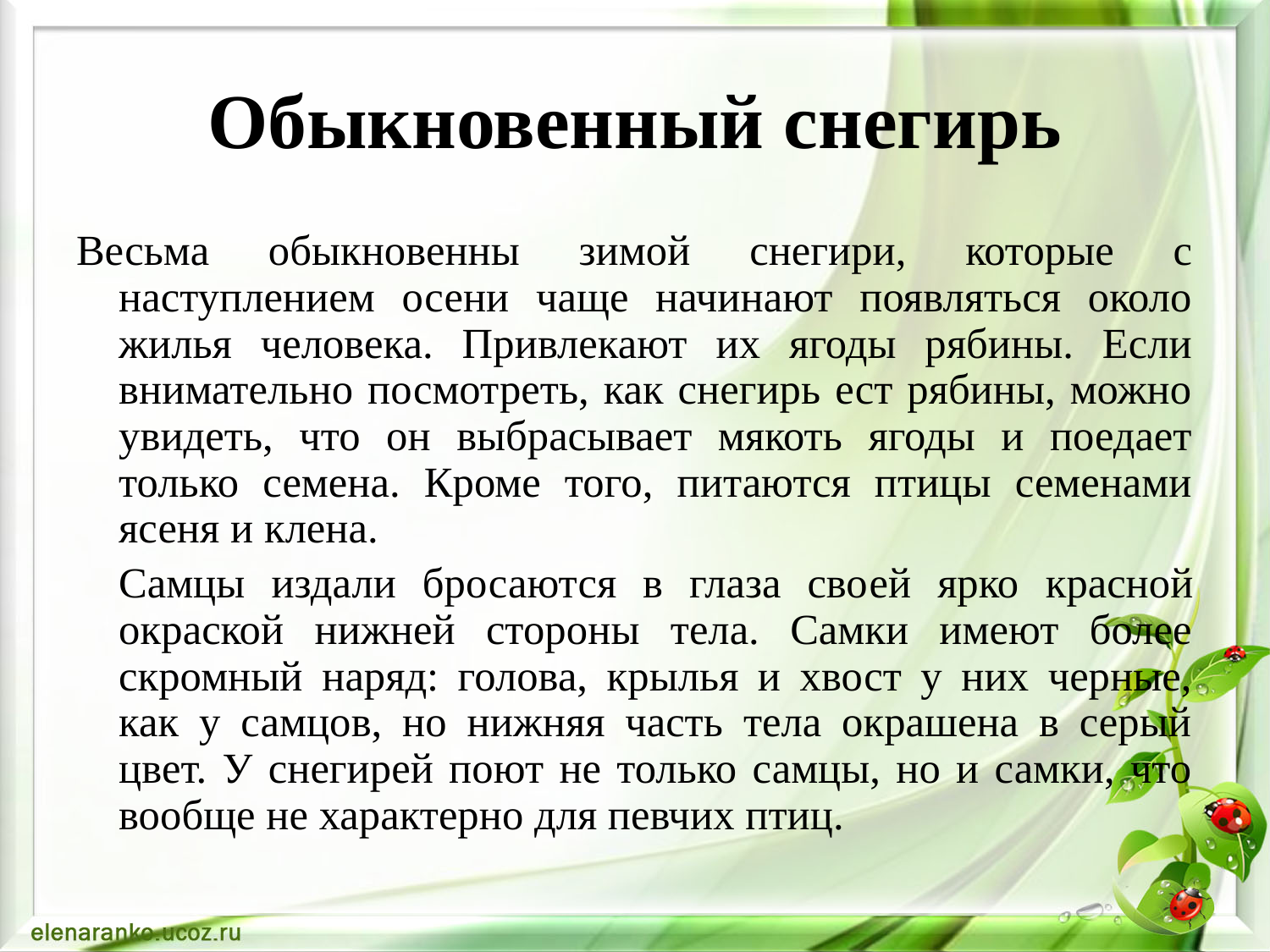

# Обыкновенный снегирь
Весьма обыкновенны зимой снегири, которые с наступлением осени чаще начинают появляться около жилья человека. Привлекают их ягоды рябины. Если внимательно посмотреть, как снегирь ест рябины, можно увидеть, что он выбрасывает мякоть ягоды и поедает только семена. Кроме того, питаются птицы семенами ясеня и клена.
		Самцы издали бросаются в глаза своей ярко красной окраской нижней стороны тела. Самки имеют более скромный наряд: голова, крылья и хвост у них черные, как у самцов, но нижняя часть тела окрашена в серый цвет. У снегирей поют не только самцы, но и самки, что вообще не характерно для певчих птиц.